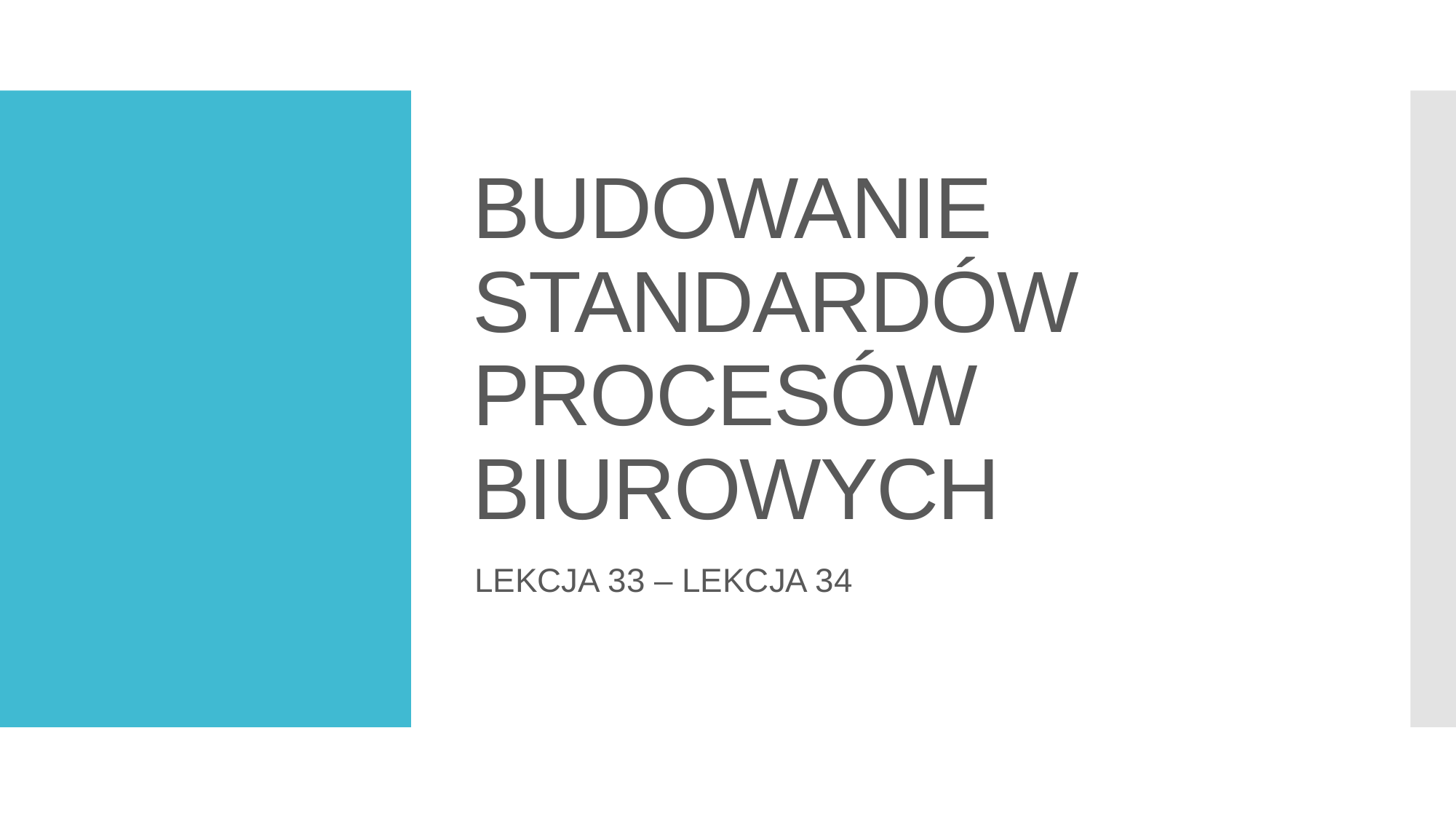

# BUDOWANIE STANDARDÓW PROCESÓW BIUROWYCH
LEKCJA 33 – LEKCJA 34